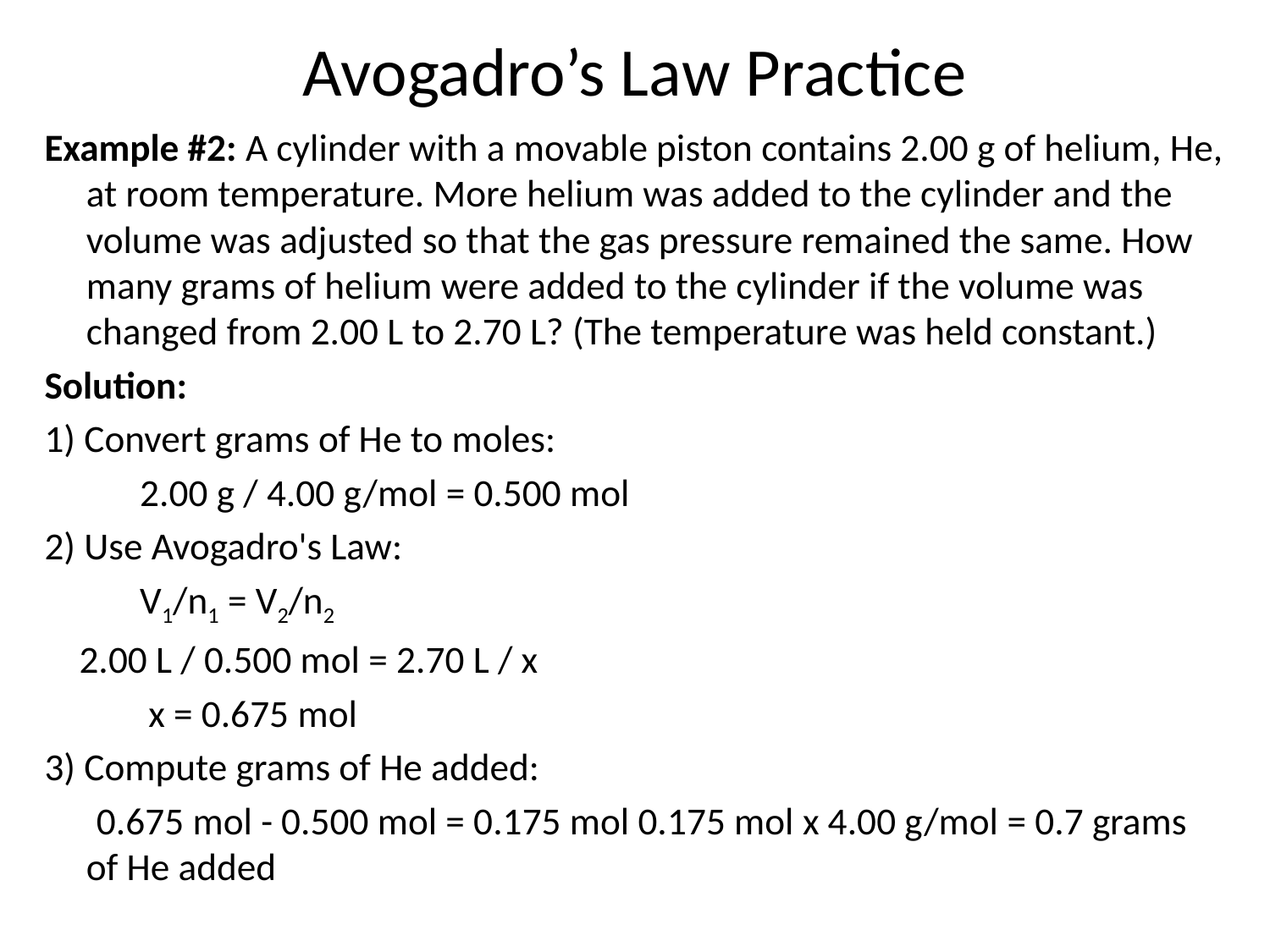

# Avogadro’s Law Practice
Example #2: A cylinder with a movable piston contains 2.00 g of helium, He, at room temperature. More helium was added to the cylinder and the volume was adjusted so that the gas pressure remained the same. How many grams of helium were added to the cylinder if the volume was changed from 2.00 L to 2.70 L? (The temperature was held constant.)
Solution:
1) Convert grams of He to moles:
           2.00 g / 4.00 g/mol = 0.500 mol
2) Use Avogadro's Law:
           V1/n1 = V2/n2
    2.00 L / 0.500 mol = 2.70 L / x
            x = 0.675 mol
3) Compute grams of He added:
      0.675 mol - 0.500 mol = 0.175 mol 0.175 mol x 4.00 g/mol = 0.7 grams of He added